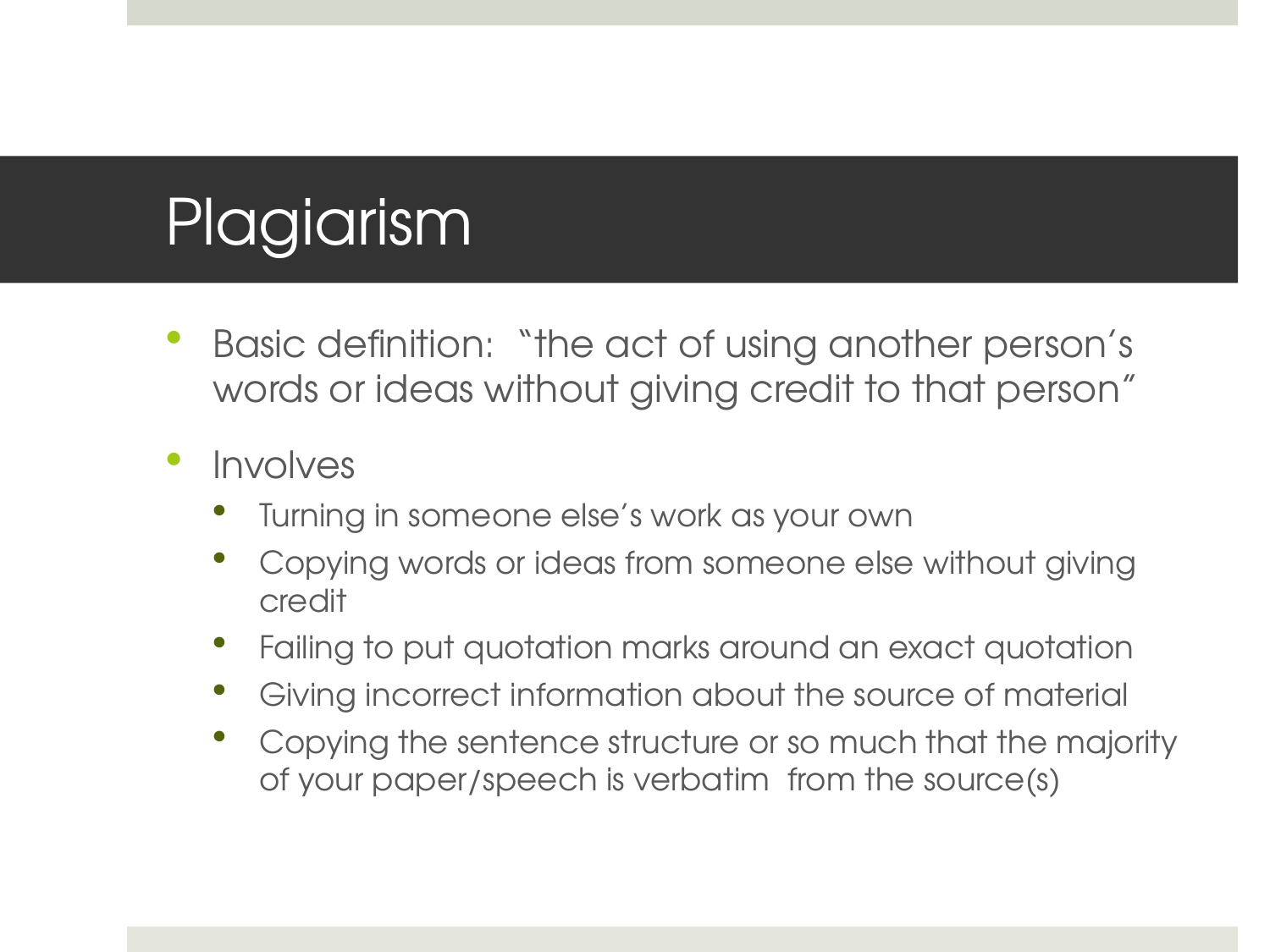

# Plagiarism
Basic definition:  “the act of using another person’s words or ideas without giving credit to that person”
Involves
Turning in someone else’s work as your own
Copying words or ideas from someone else without giving credit
Failing to put quotation marks around an exact quotation
Giving incorrect information about the source of material
Copying the sentence structure or so much that the majority of your paper/speech is verbatim  from the source(s)